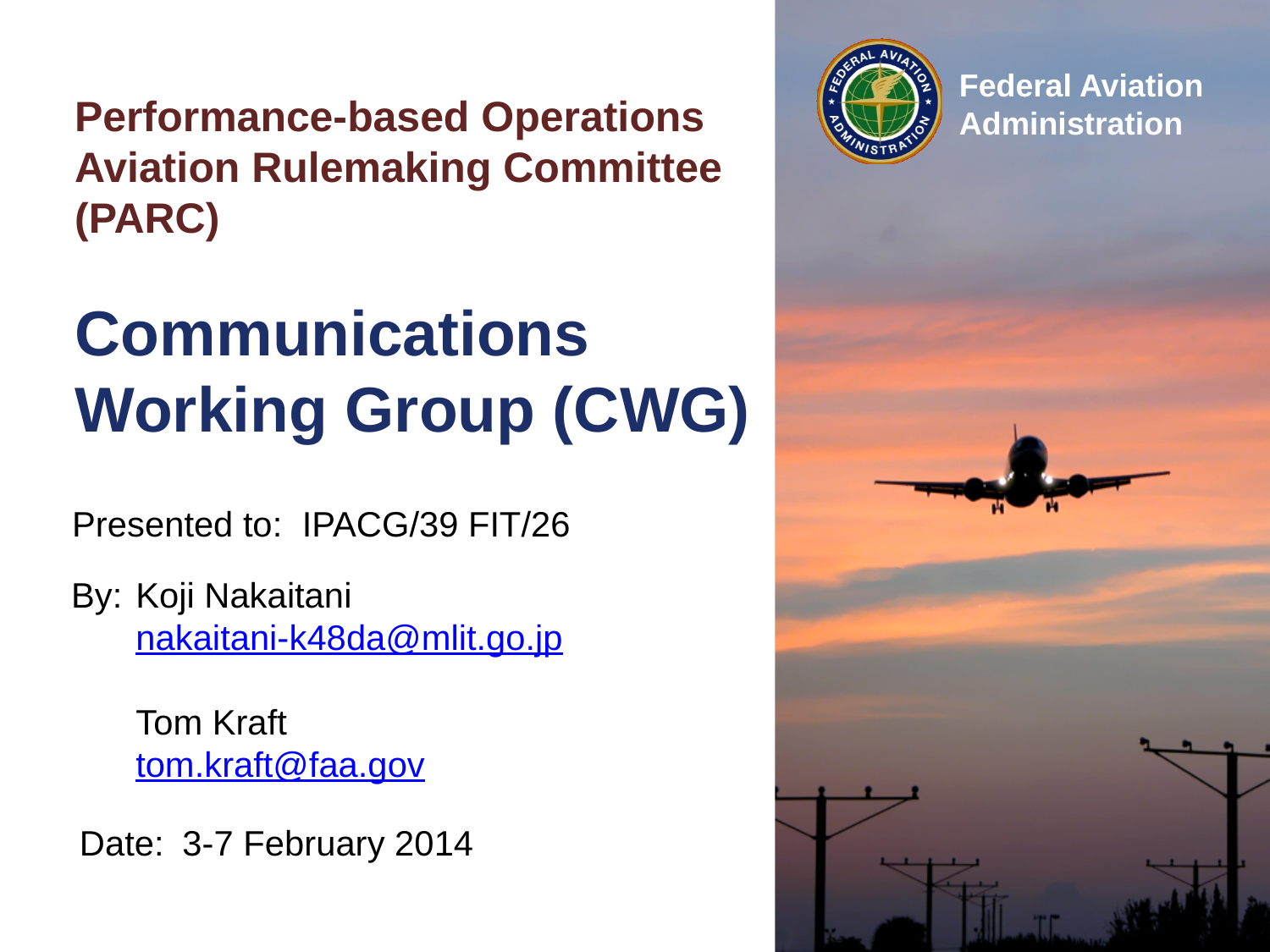

# Performance-based Operations Aviation Rulemaking Committee (PARC)
Communications Working Group (CWG)
Presented to:	IPACG/39 FIT/26
By:	Koji Nakaitani
nakaitani-k48da@mlit.go.jp
Tom Kraft
tom.kraft@faa.gov
Date:	3-7 February 2014